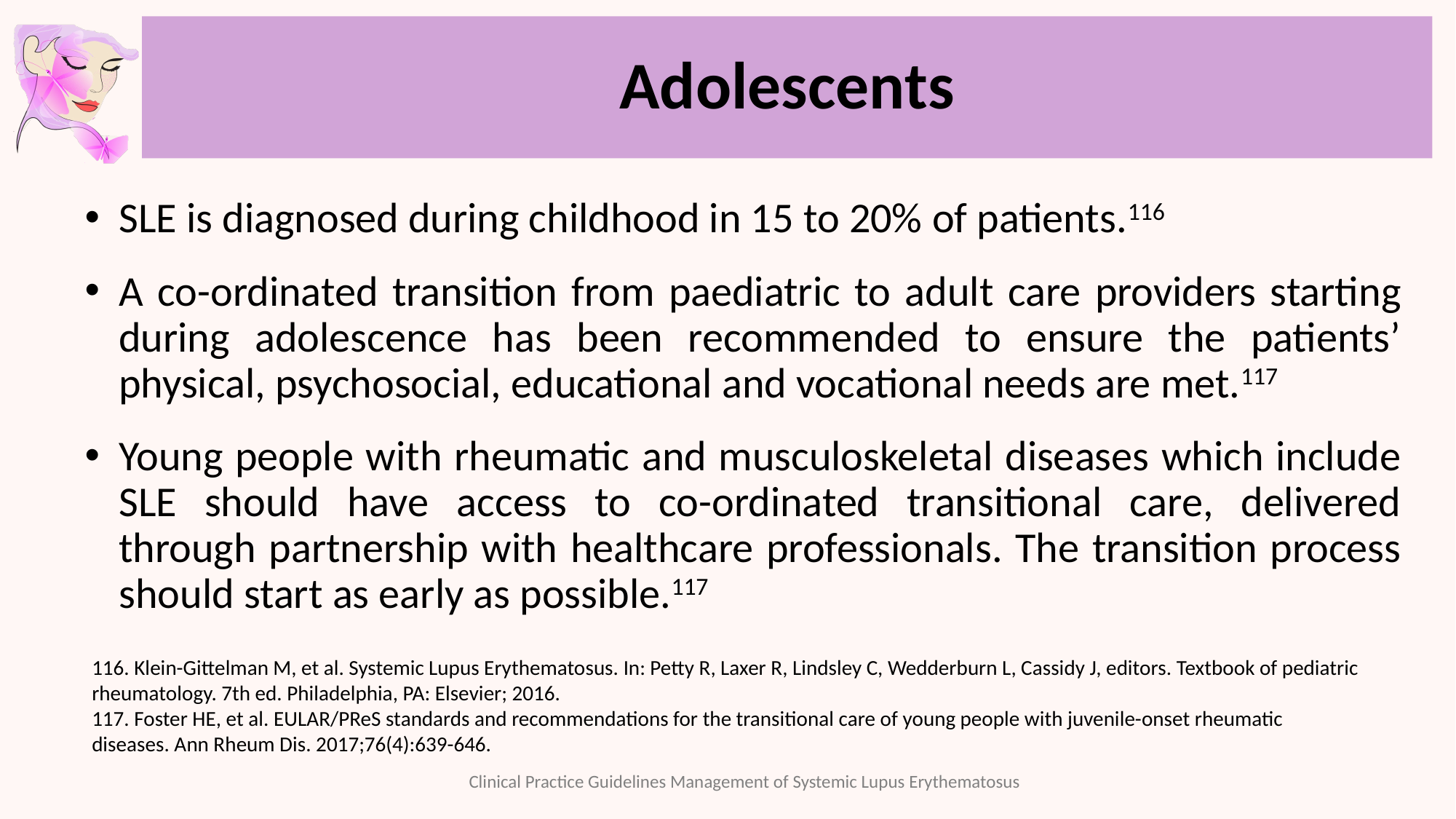

# Adolescents
SLE is diagnosed during childhood in 15 to 20% of patients.116
A co-ordinated transition from paediatric to adult care providers starting during adolescence has been recommended to ensure the patients’ physical, psychosocial, educational and vocational needs are met.117
Young people with rheumatic and musculoskeletal diseases which include SLE should have access to co-ordinated transitional care, delivered through partnership with healthcare professionals. The transition process should start as early as possible.117

116. Klein-Gittelman M, et al. Systemic Lupus Erythematosus. In: Petty R, Laxer R, Lindsley C, Wedderburn L, Cassidy J, editors. Textbook of pediatric rheumatology. 7th ed. Philadelphia, PA: Elsevier; 2016.
117. Foster HE, et al. EULAR/PReS standards and recommendations for the transitional care of young people with juvenile-onset rheumatic diseases. Ann Rheum Dis. 2017;76(4):639-646.